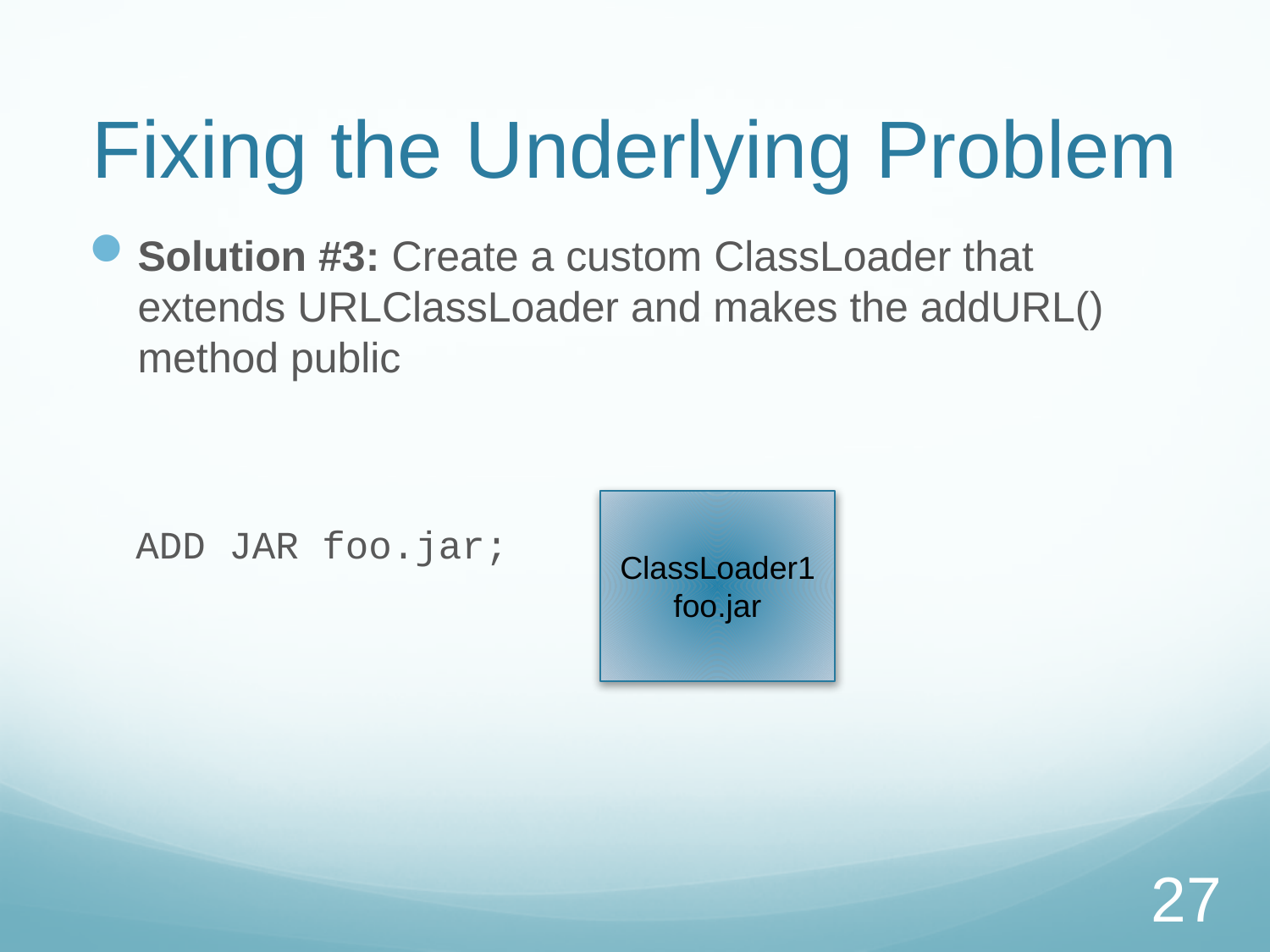

# Fixing the Underlying Problem
Solution #3: Create a custom ClassLoader that extends URLClassLoader and makes the addURL() method public

ADD JAR foo.jar;
ClassLoader1
foo.jar
27